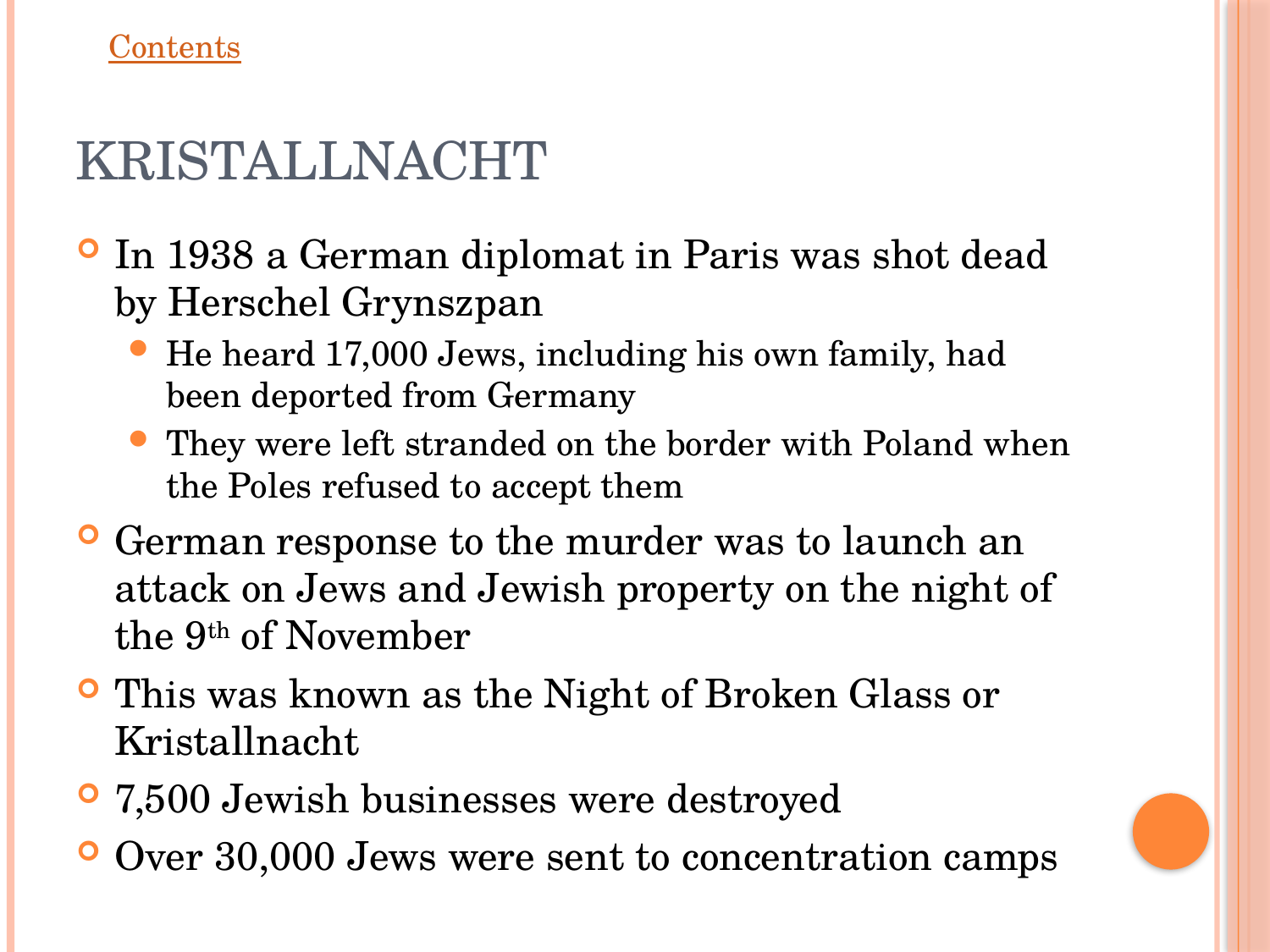

# Kristallnacht
In 1938 a German diplomat in Paris was shot dead by Herschel Grynszpan
He heard 17,000 Jews, including his own family, had been deported from Germany
They were left stranded on the border with Poland when the Poles refused to accept them
German response to the murder was to launch an attack on Jews and Jewish property on the night of the 9th of November
This was known as the Night of Broken Glass or Kristallnacht
7,500 Jewish businesses were destroyed
Over 30,000 Jews were sent to concentration camps